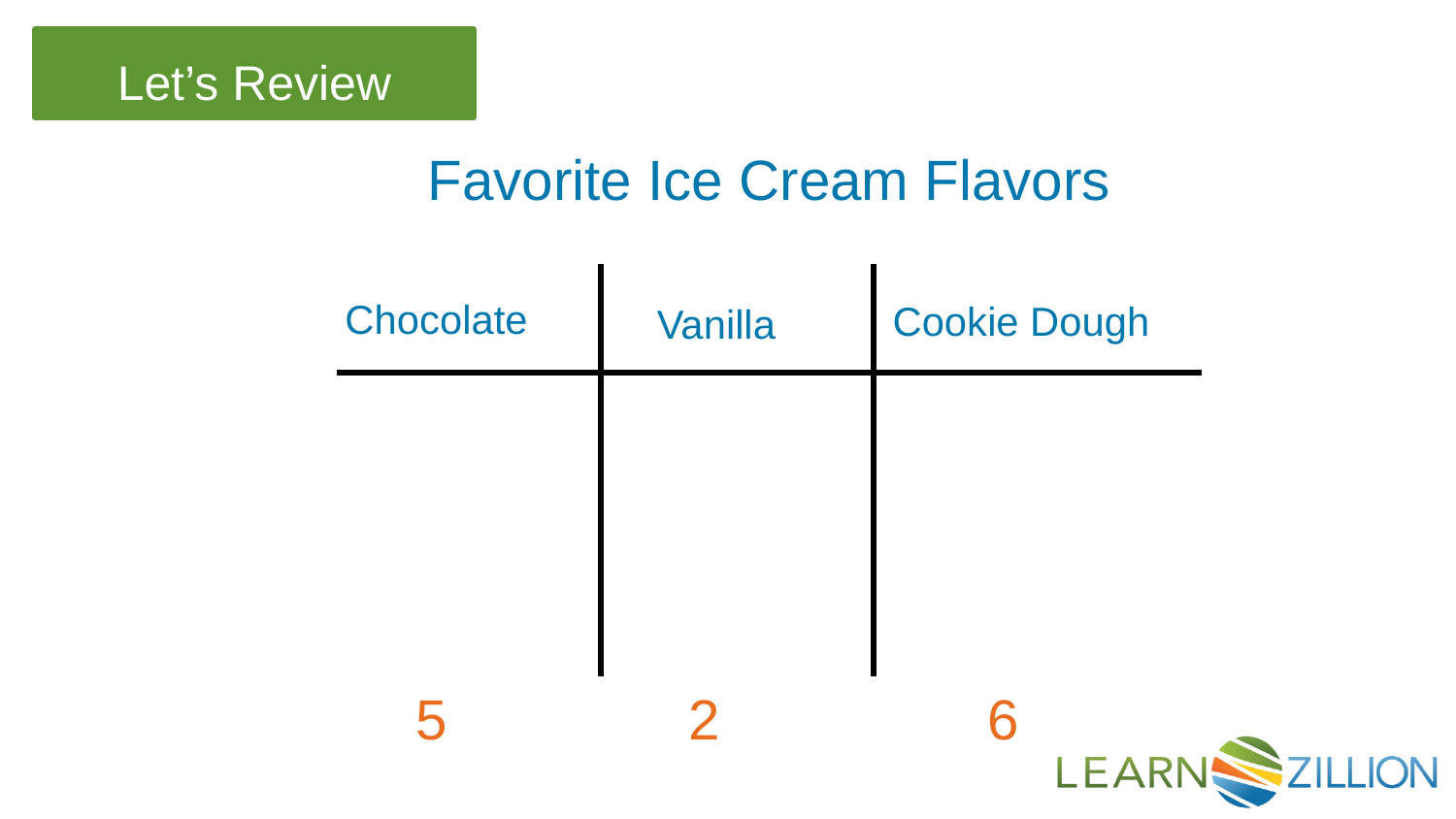

Favorite Ice Cream Flavors
Chocolate
Cookie Dough
Vanilla
5
2
6